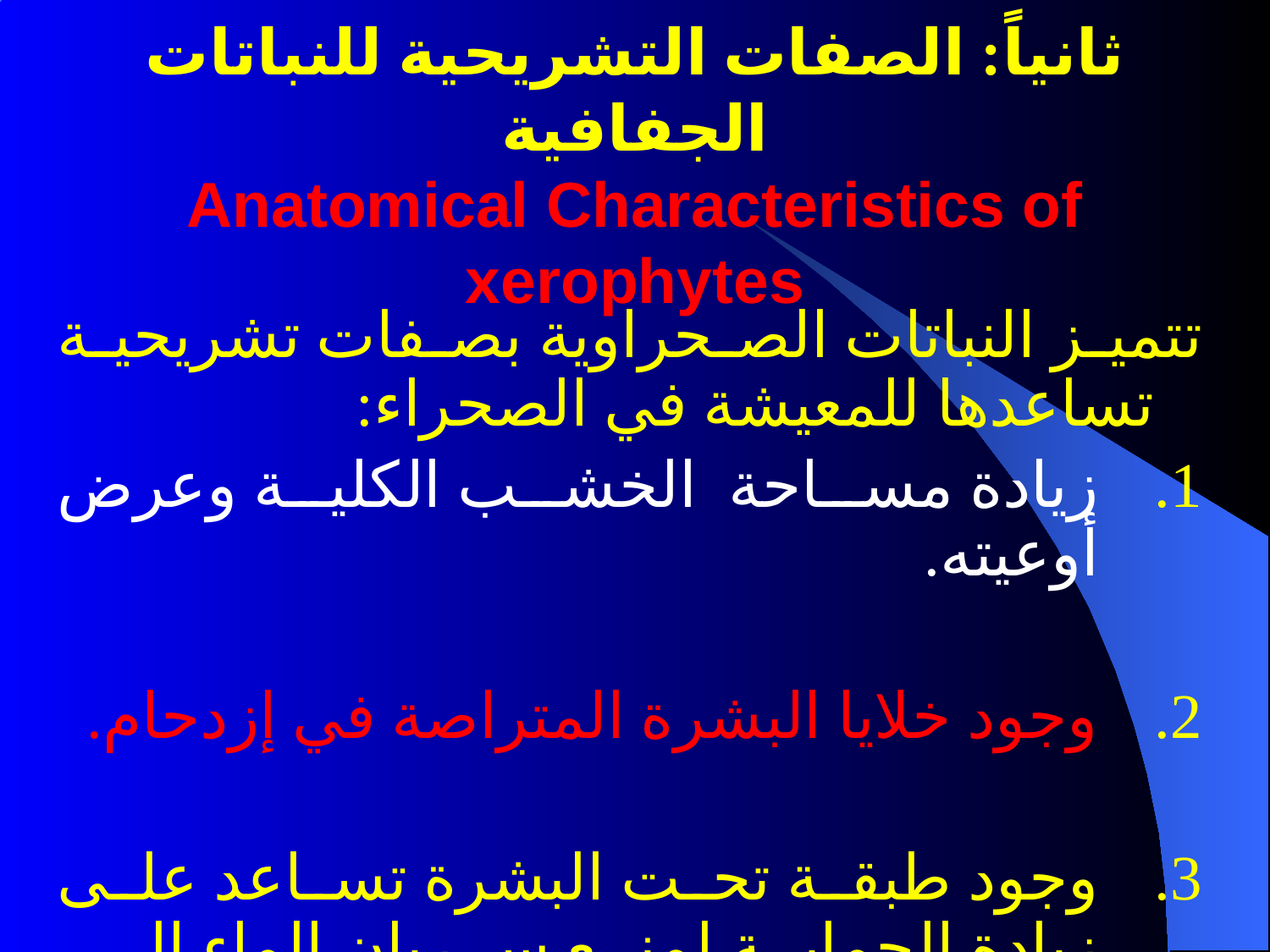

# ثانياً: الصفات التشريحية للنباتات الجفافية Anatomical Characteristics of xerophytes
تتميز النباتات الصحراوية بصفات تشريحية تساعدها للمعيشة في الصحراء:
زيادة مساحة  الخشب الكلية وعرض أوعيته.

وجود خلايا البشرة المتراصة في إزدحام.

وجود طبقة تحت البشرة تساعد على زيادة الحماية لمنع سريان الماء إلى الخارج.